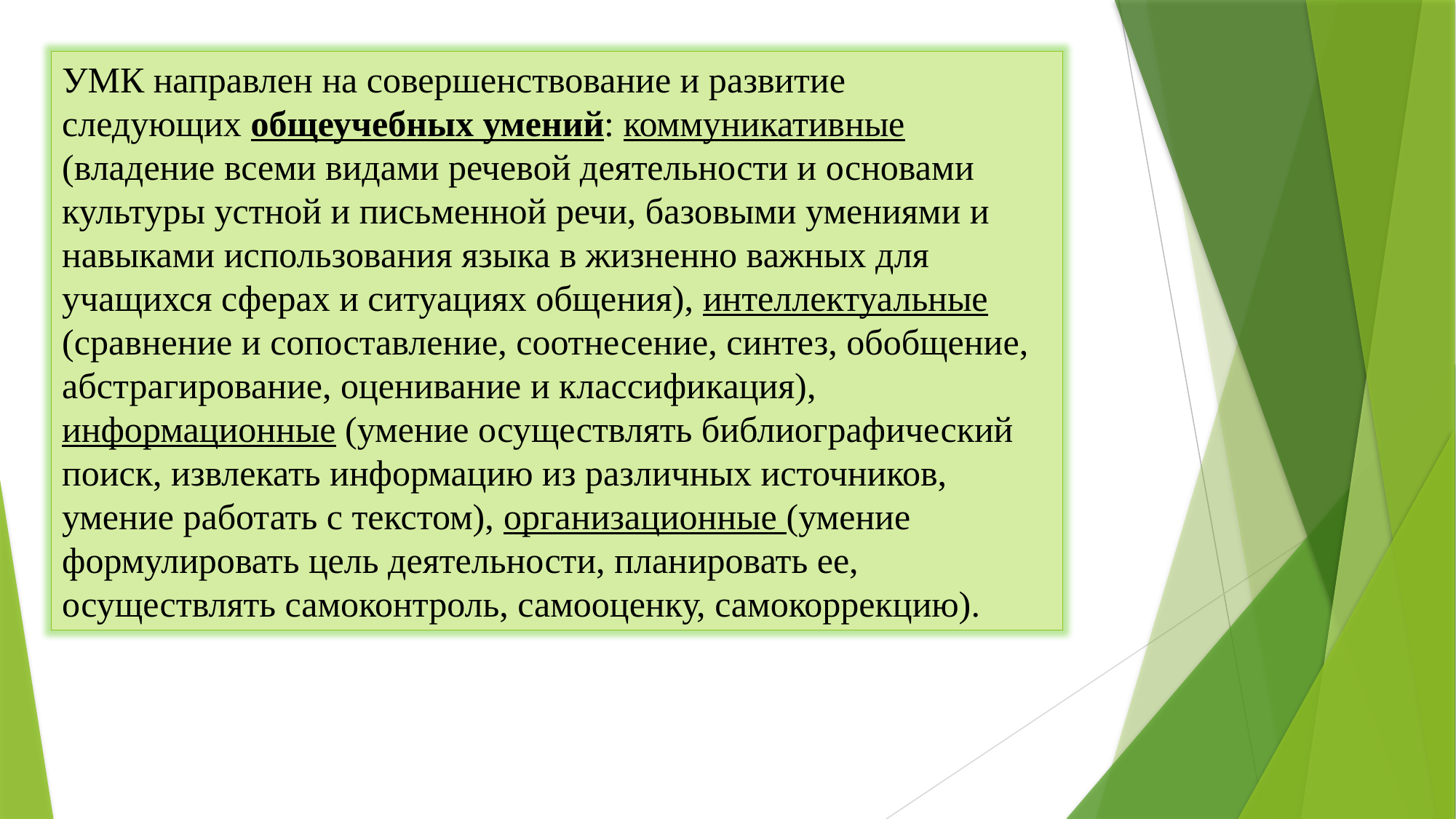

УМК направлен на совершенствование и развитие следующих общеучебных умений: коммуникативные (владение всеми видами речевой деятельности и основами культуры устной и письменной речи, базовыми умениями и навыками использования языка в жизненно важных для учащихся сферах и ситуациях общения), интеллектуальные (сравнение и сопоставление, соотнесение, синтез, обобщение, абстрагирование, оценивание и классификация), информационные (умение осуществлять библиографический поиск, извлекать информацию из различных источников, умение работать с текстом), организационные (умение формулировать цель деятельности, планировать ее, осуществлять самоконтроль, самооценку, самокоррекцию).